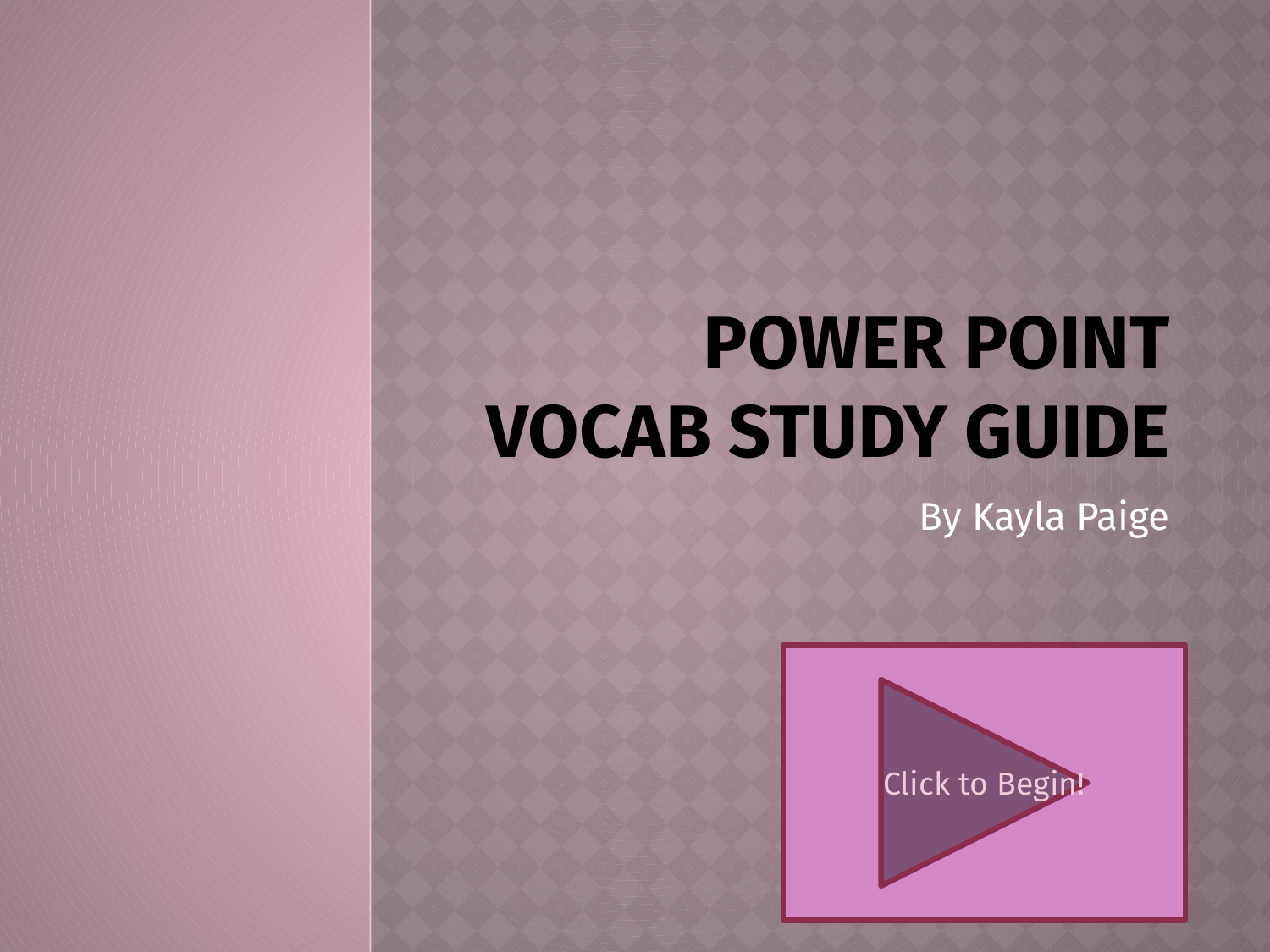

# Power Point Vocab Study Guide
By Kayla Paige
Click to Begin!